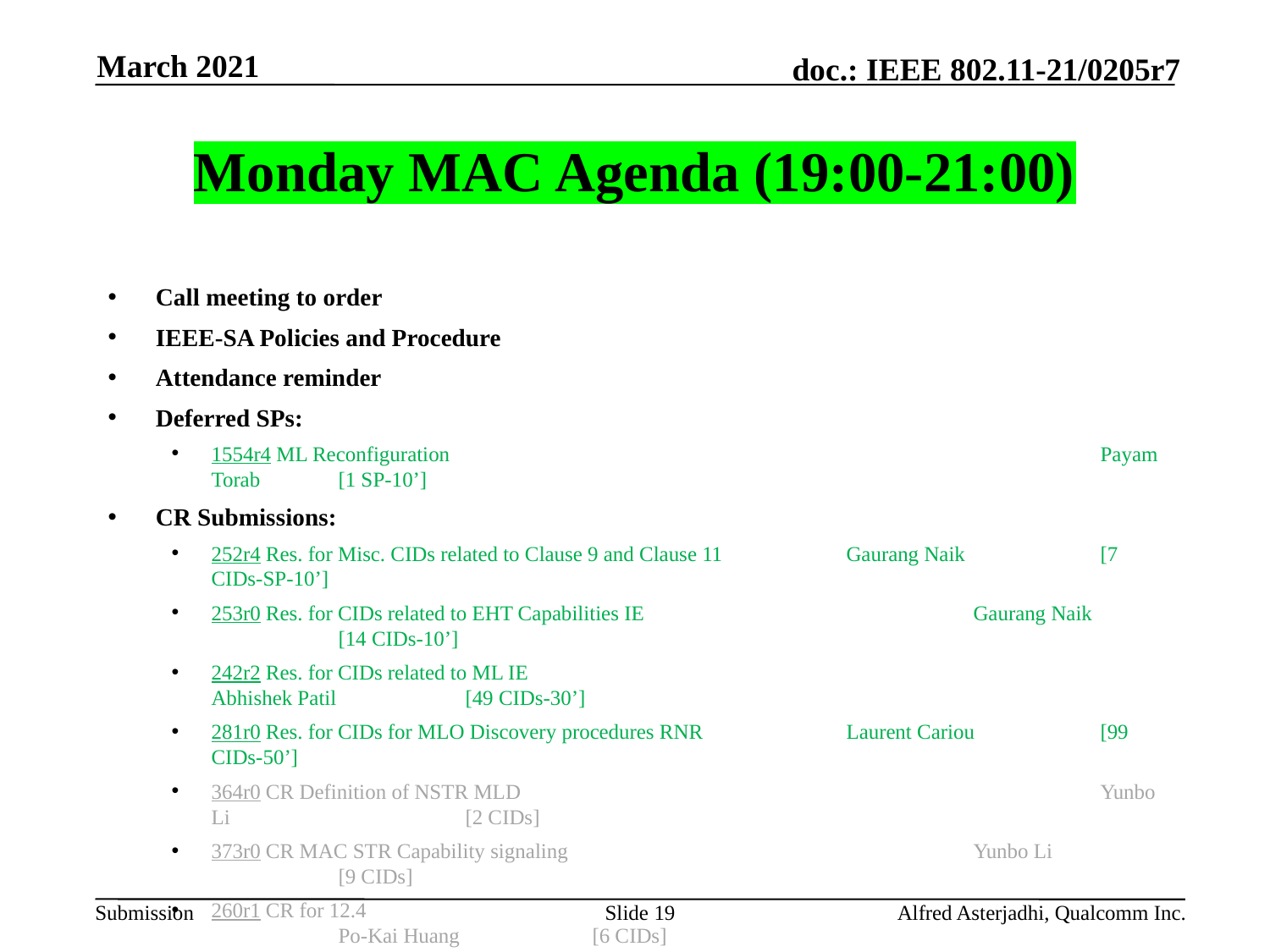

March 2021
# Monday MAC Agenda (19:00-21:00)
Call meeting to order
IEEE-SA Policies and Procedure
Attendance reminder
Deferred SPs:
1554r4 ML Reconfiguration						Payam Torab   	[1 SP-10’]
CR Submissions:
252r4 Res. for Misc. CIDs related to Clause 9 and Clause 11     	Gaurang Naik  	[7 CIDs-SP-10’]
253r0 Res. for CIDs related to EHT Capabilities IE		     	Gaurang Naik  	[14 CIDs-10’]
242r2 Res. for CIDs related to ML IE				       	Abhishek Patil 	[49 CIDs-30’]
281r0 Res. for CIDs for MLO Discovery procedures RNR	       	Laurent Cariou 	[99 CIDs-50’]
364r0 CR Definition of NSTR MLD				       	Yunbo Li	    	[2 CIDs]
373r0 CR MAC STR Capability signaling			       	Yunbo Li	    	[9 CIDs]
260r1 CR for 12.4							Po-Kai Huang     	[6 CIDs]
320r0 CR for 35.3.11							Po-Kai Huang 	[6 CIDs]
AoB: None.
Recess

Slide 19
Alfred Asterjadhi, Qualcomm Inc.